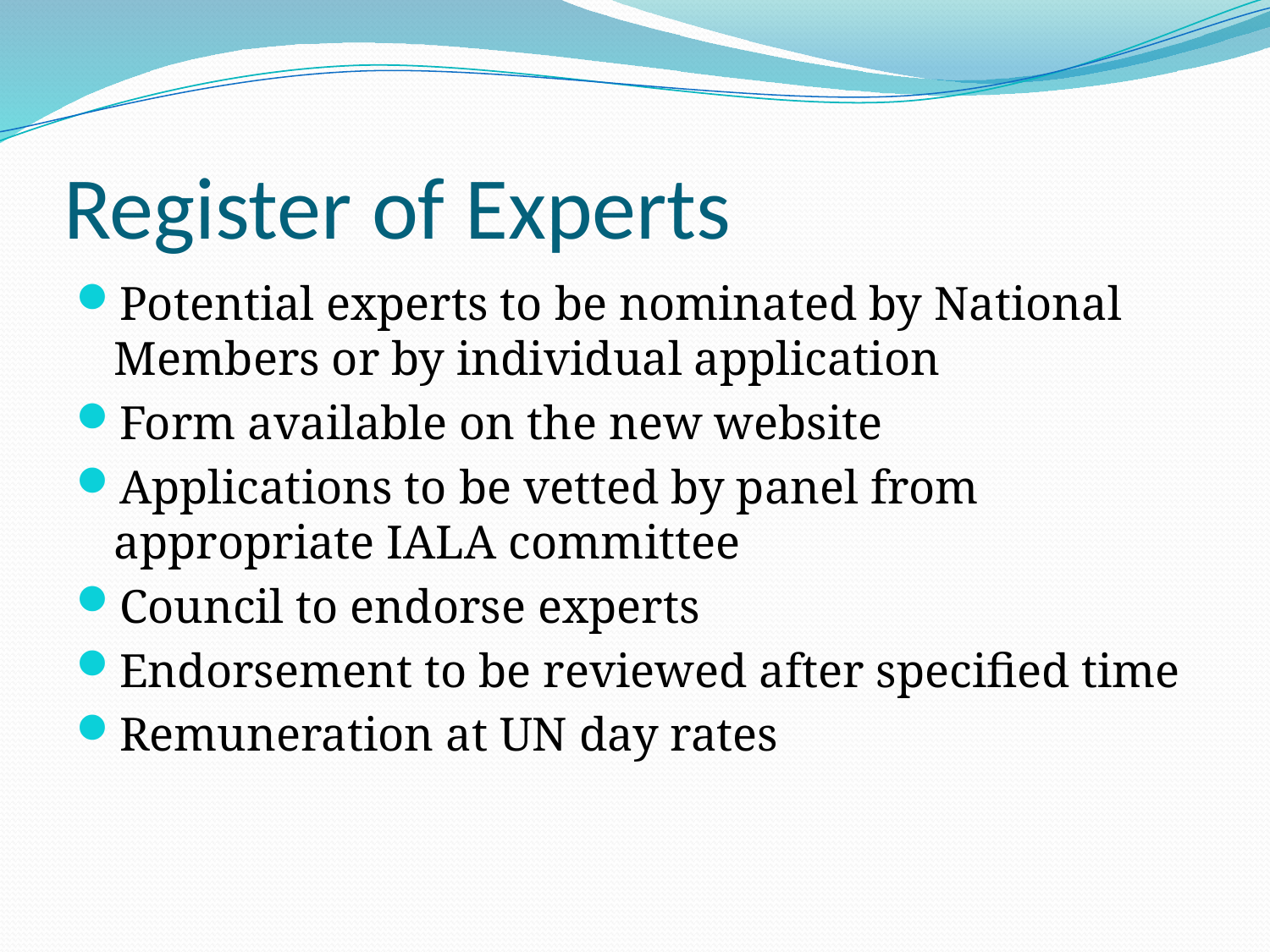

# Register of Experts
Potential experts to be nominated by National Members or by individual application
Form available on the new website
Applications to be vetted by panel from appropriate IALA committee
Council to endorse experts
Endorsement to be reviewed after specified time
Remuneration at UN day rates